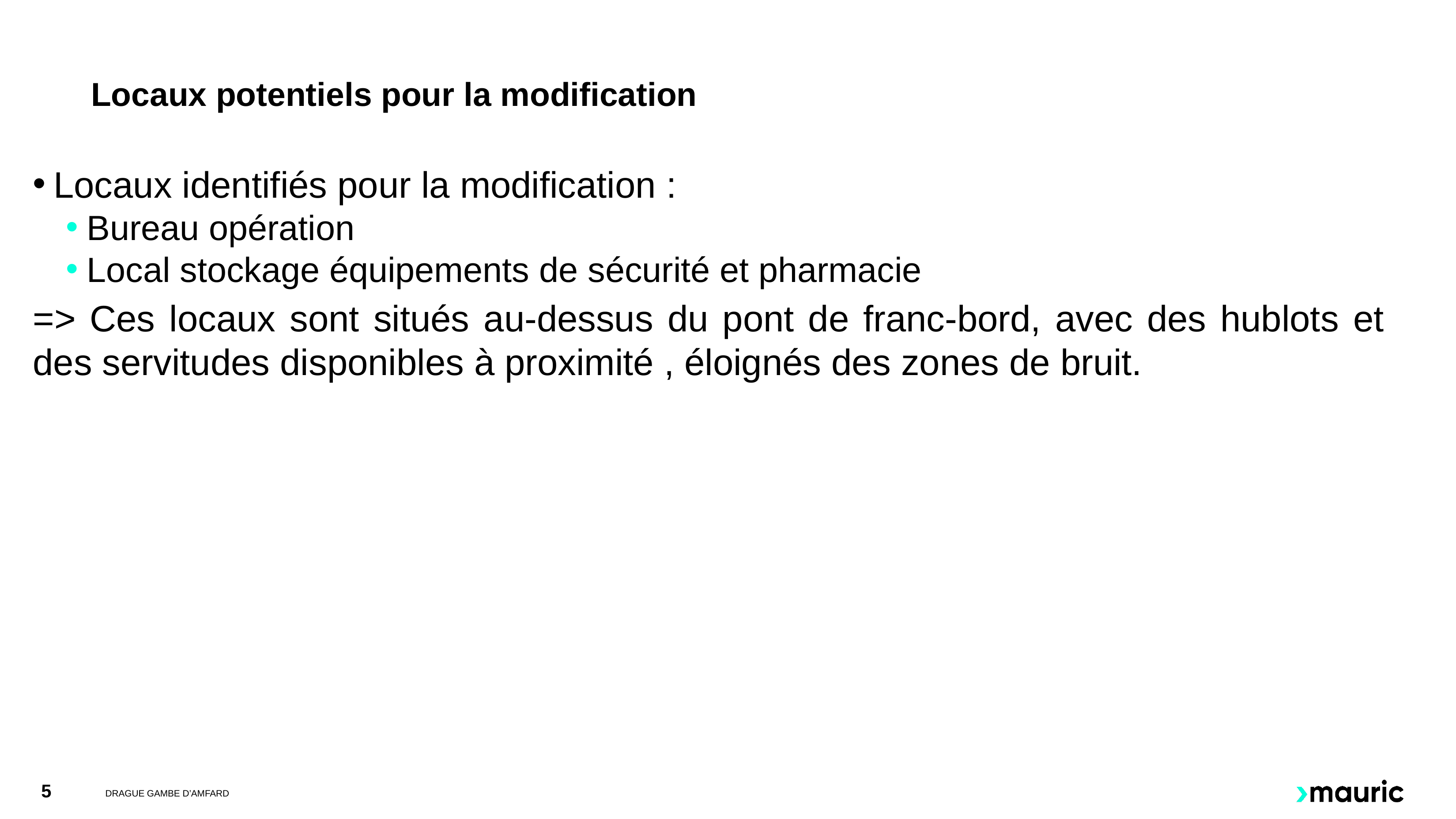

# Locaux potentiels pour la modification
Locaux identifiés pour la modification :
Bureau opération
Local stockage équipements de sécurité et pharmacie
=> Ces locaux sont situés au-dessus du pont de franc-bord, avec des hublots et des servitudes disponibles à proximité , éloignés des zones de bruit.
5